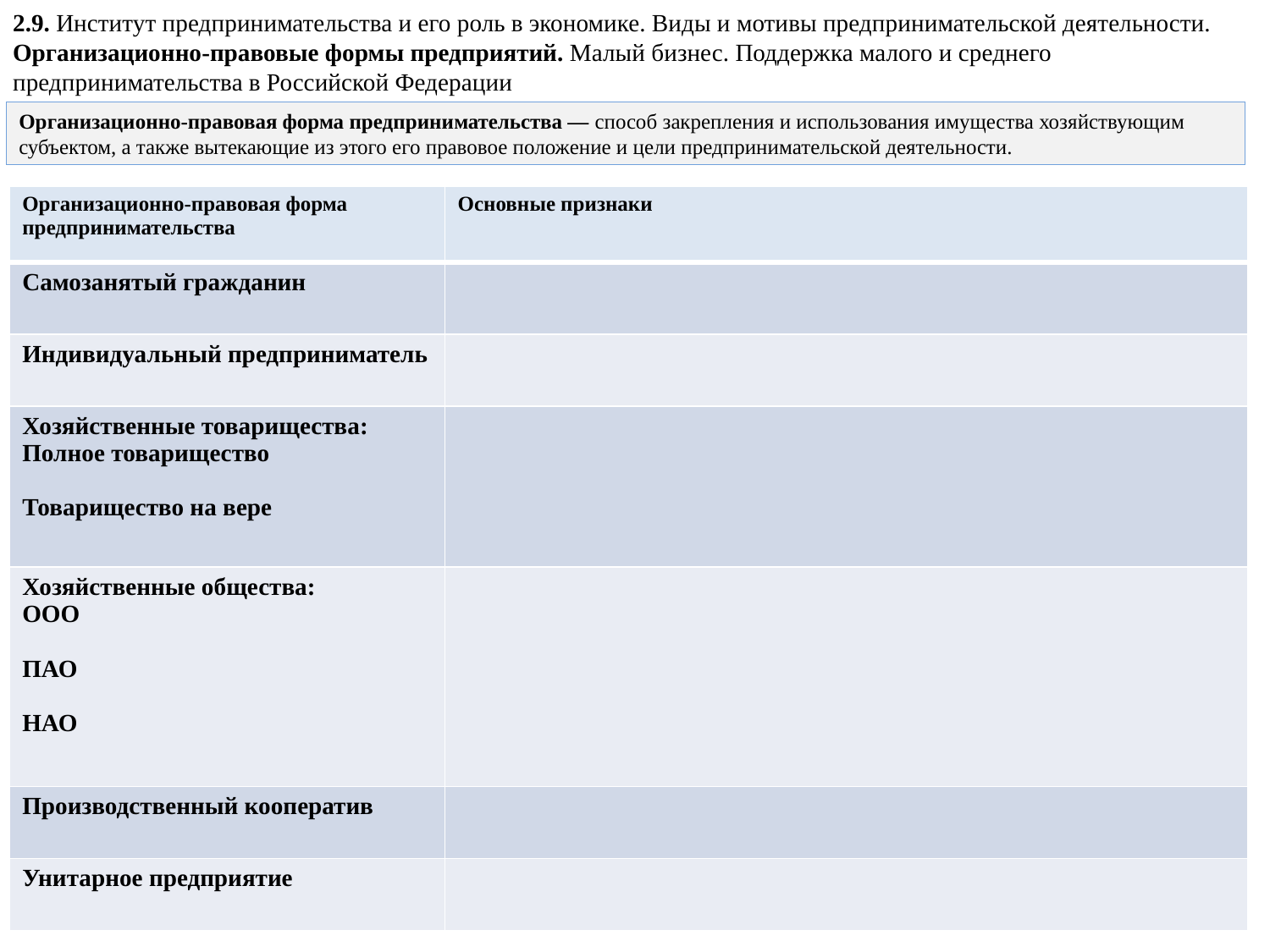

2.9. Институт предпринимательства и его роль в экономике. Виды и мотивы предпринимательской деятельности. Организационно-правовые формы предприятий. Малый бизнес. Поддержка малого и среднего предпринимательства в Российской Федерации
Организационно-правовая форма предпринимательства — способ закрепления и использования имущества хозяйствующим субъектом, а также вытекающие из этого его правовое положение и цели предпринимательской деятельности.
| Организационно-правовая форма предпринимательства | Основные признаки |
| --- | --- |
| Самозанятый гражданин |  |
| Индивидуальный предприниматель |  |
| Хозяйственные товарищества: Полное товарищество Товарищество на вере |  |
| Хозяйственные общества: ООО ПАО НАО |  |
| Производственный кооператив |  |
| Унитарное предприятие |  |